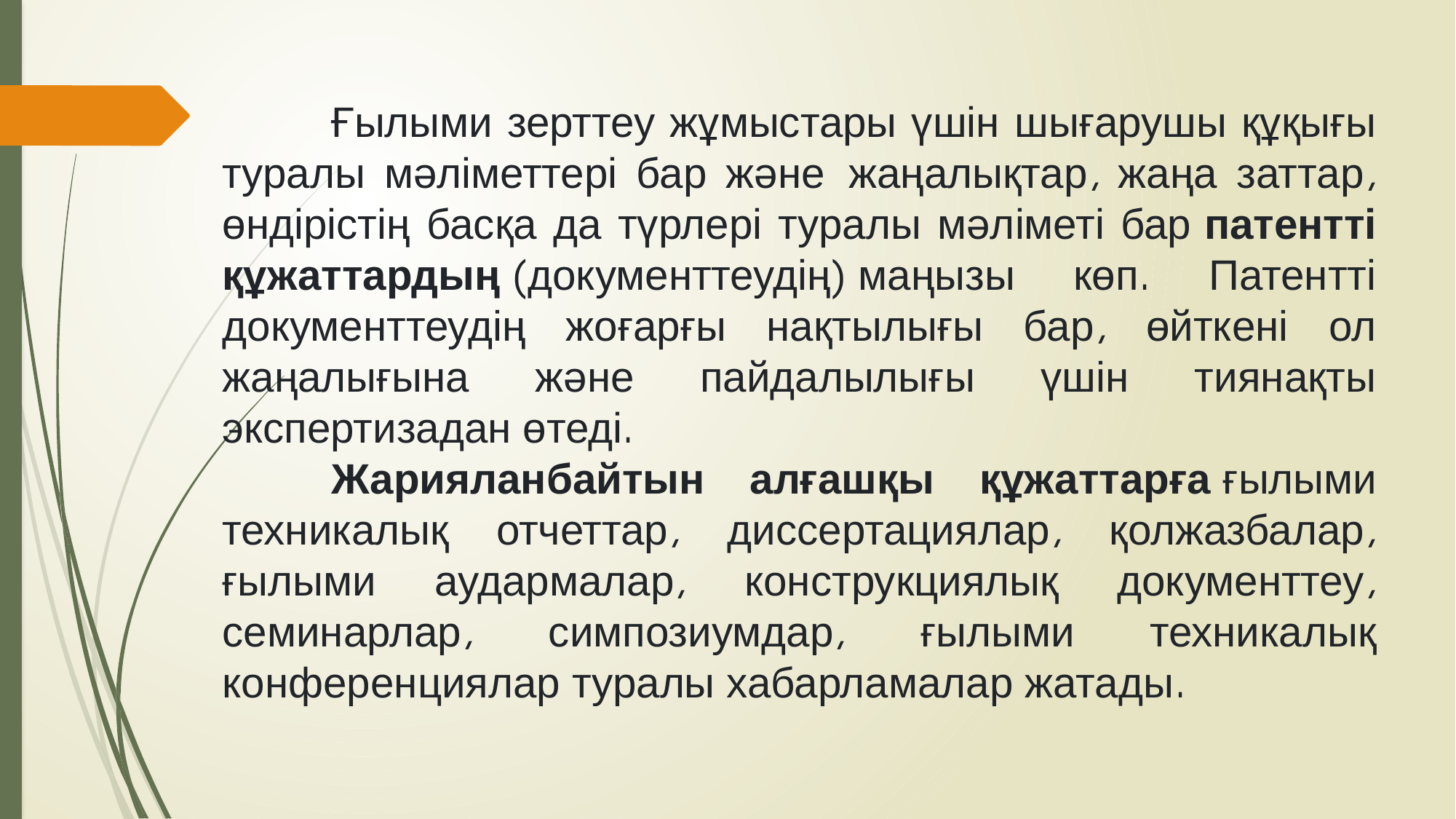

Ғылыми зерттеу жұмыстары үшін шығарушы құқығы туралы мәліметтері бар және  жаңалықтар, жаңа заттар, өндірістің басқа да түрлері туралы мәліметі бар патентті құжаттардың (документтеудің) маңызы көп. Патентті документтеудің жоғарғы нақтылығы бар, өйткені ол жаңалығына және пайдалылығы үшін тиянақты экспертизадан өтеді.
  	Жарияланбайтын алғашқы құжаттарға ғылыми техникалық отчеттар, диссертациялар, қолжазбалар, ғылыми аудармалар, конструкциялық документтеу, семинарлар, симпозиумдар, ғылыми техникалық конференциялар туралы хабарламалар жатады.